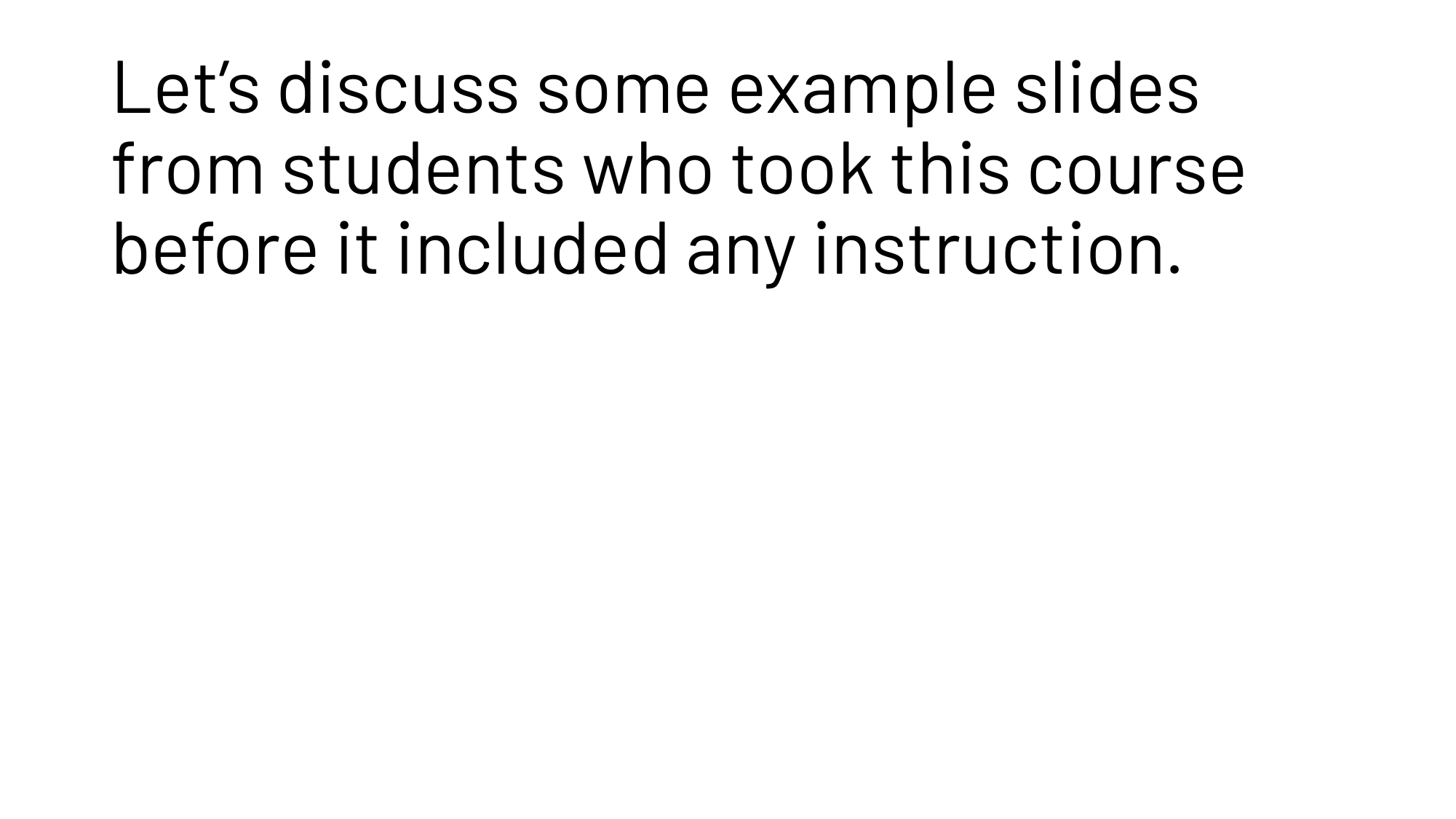

# Let’s discuss some example slides from students who took this course before it included any instruction.